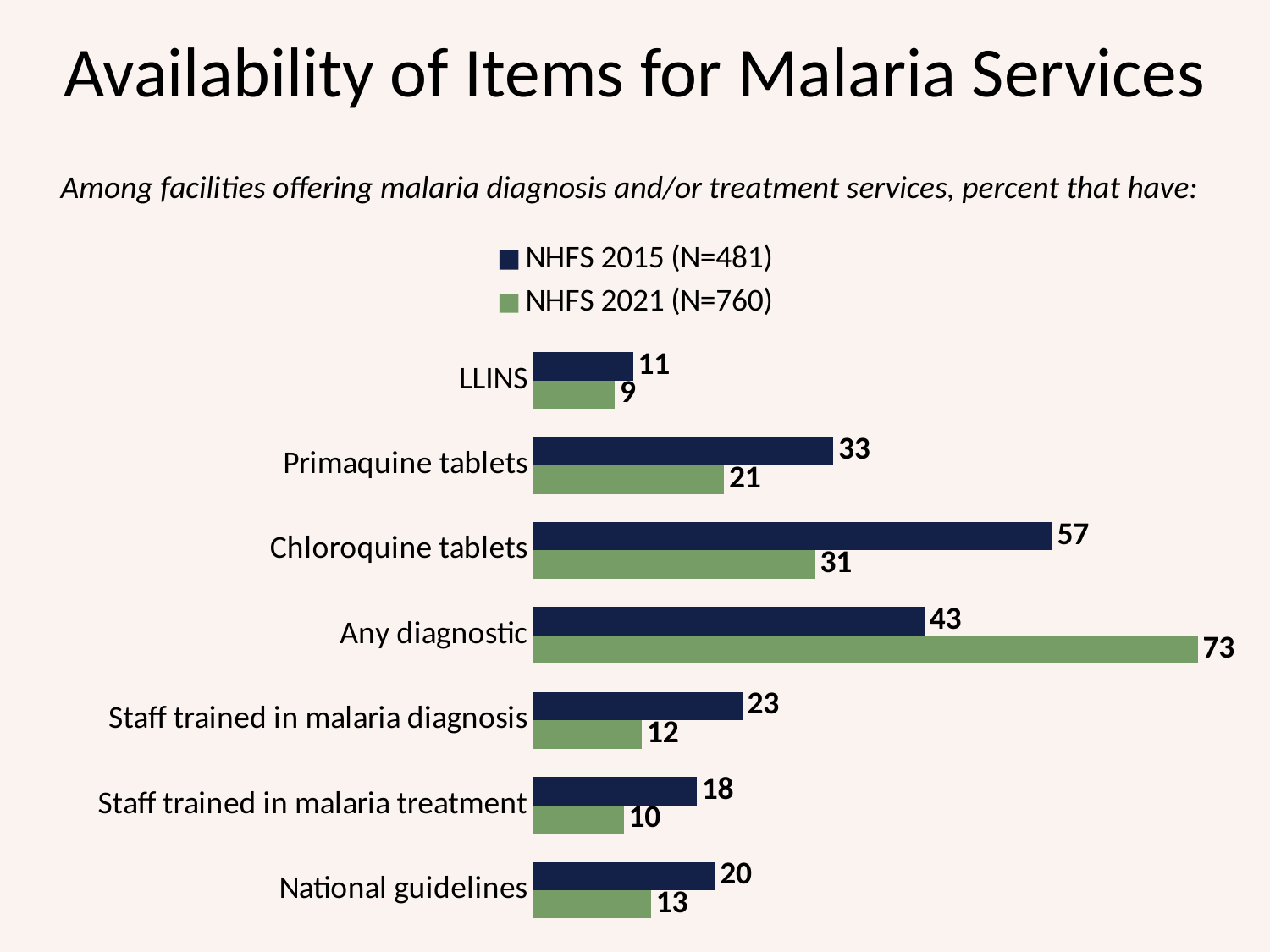

Availability of Items for Malaria Services
Among facilities offering malaria diagnosis and/or treatment services, percent that have:

### Chart

| Category | NHFS 2021 (N=760) | NHFS 2015 (N=481) |
|---|---|---|
| National guidelines | 13.0 | 20.0 |
| Staff trained in malaria treatment | 10.0 | 18.0 |
| Staff trained in malaria diagnosis | 12.0 | 23.0 |
| Any diagnostic | 73.0 | 43.0 |
| Chloroquine tablets | 31.0 | 57.0 |
| Primaquine tablets | 21.0 | 33.0 |
| LLINS | 9.0 | 11.0 |